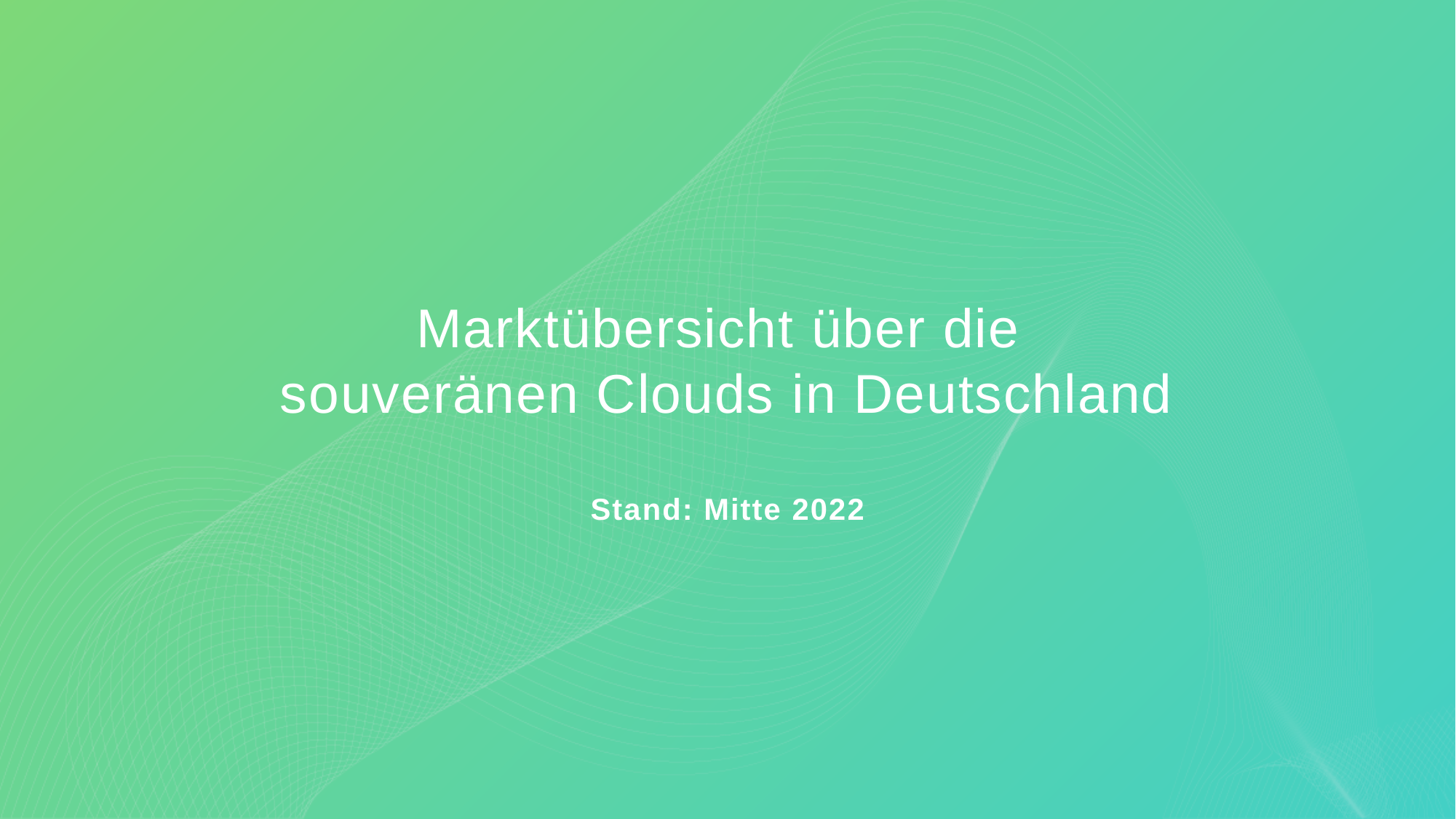

# Marktübersicht über die souveränen Clouds in Deutschland Stand: Mitte 2022